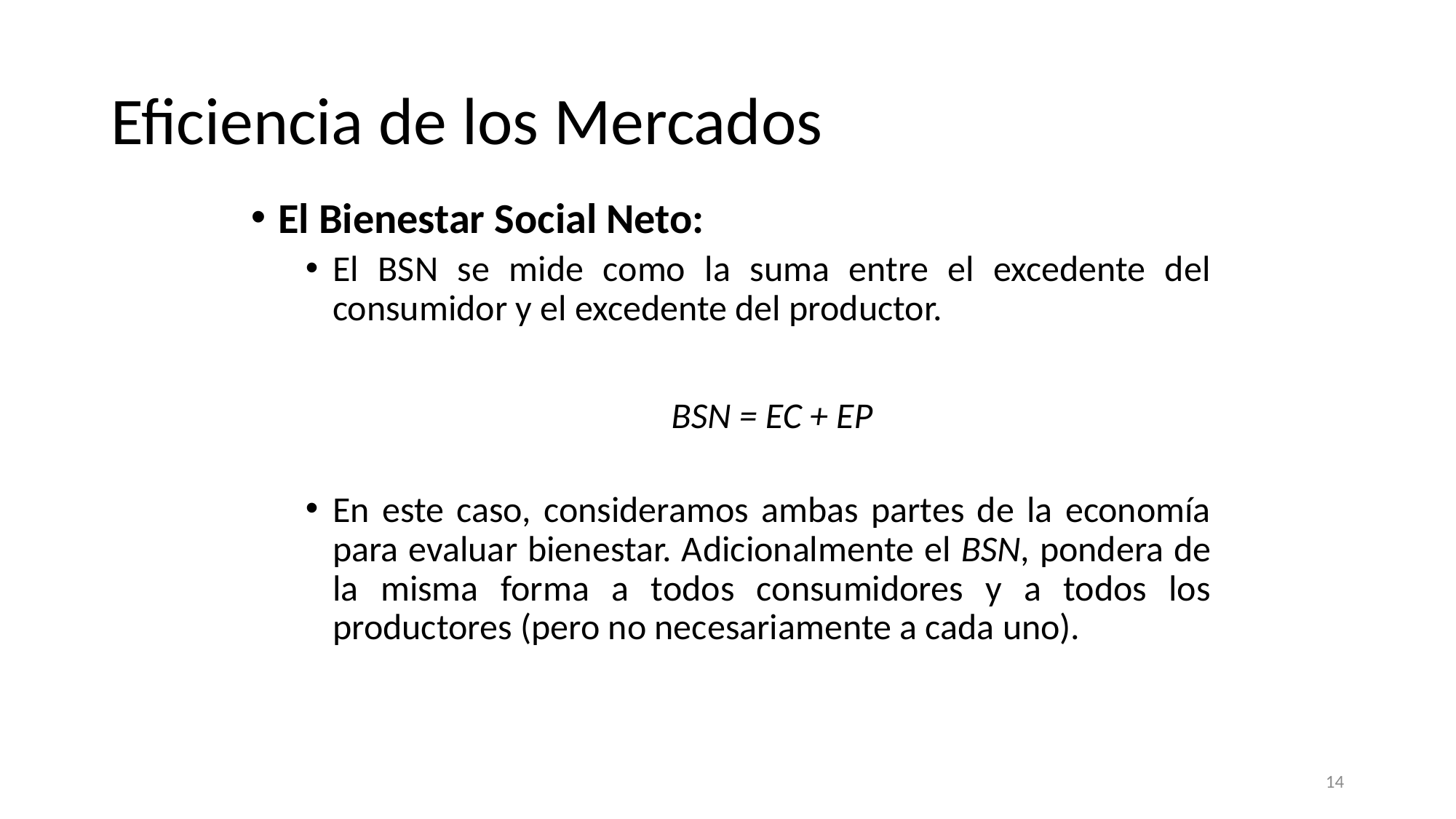

# Eficiencia de los Mercados
El Bienestar Social Neto:
El BSN se mide como la suma entre el excedente del consumidor y el excedente del productor.

	BSN = EC + EP

En este caso, consideramos ambas partes de la economía para evaluar bienestar. Adicionalmente el BSN, pondera de la misma forma a todos consumidores y a todos los productores (pero no necesariamente a cada uno).
14